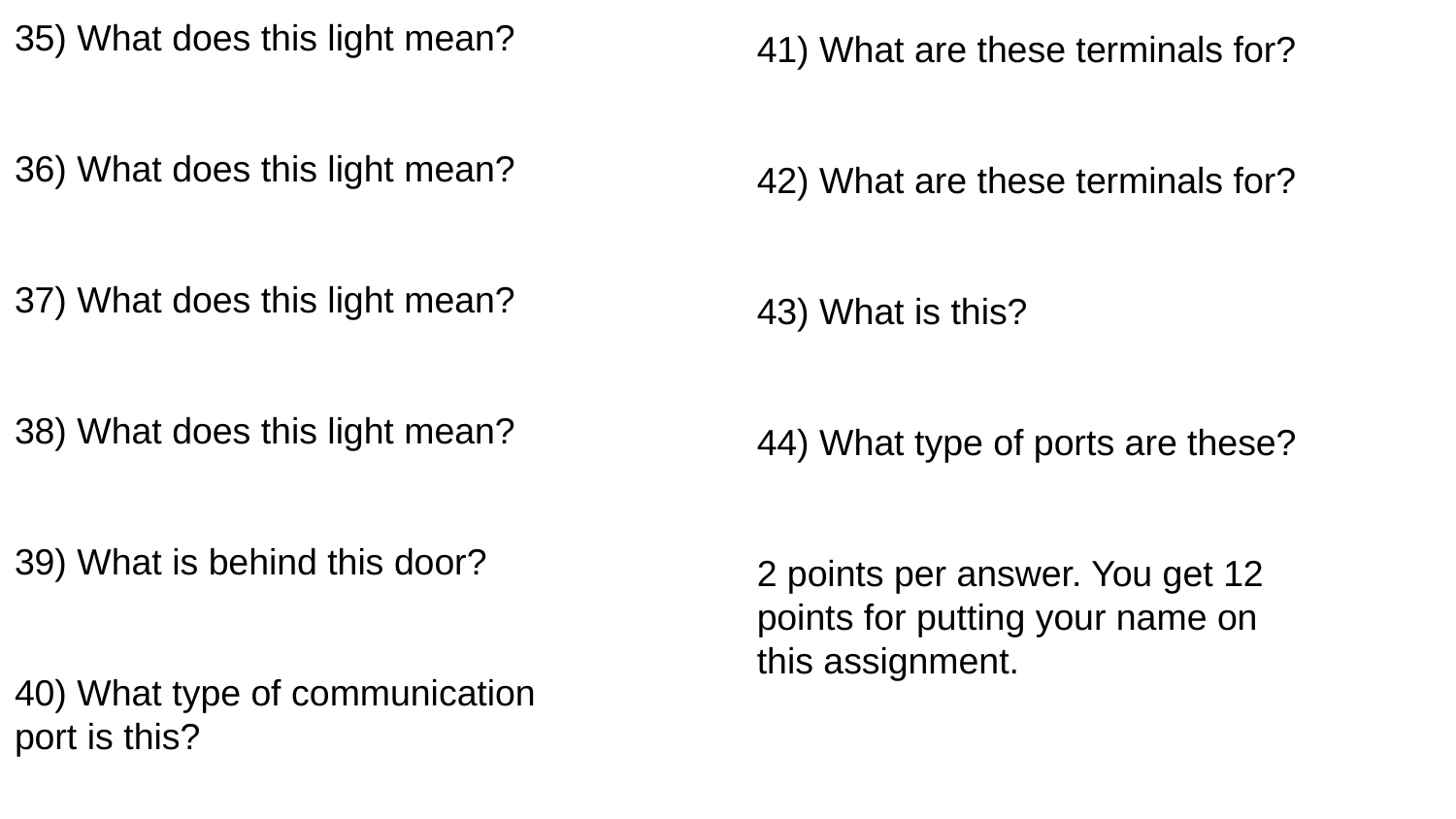

35) What does this light mean?

36) What does this light mean?

37) What does this light mean?

38) What does this light mean?

39) What is behind this door?

40) What type of communication port is this?
41) What are these terminals for?

42) What are these terminals for?

43) What is this?

44) What type of ports are these?

2 points per answer. You get 12 points for putting your name on this assignment.